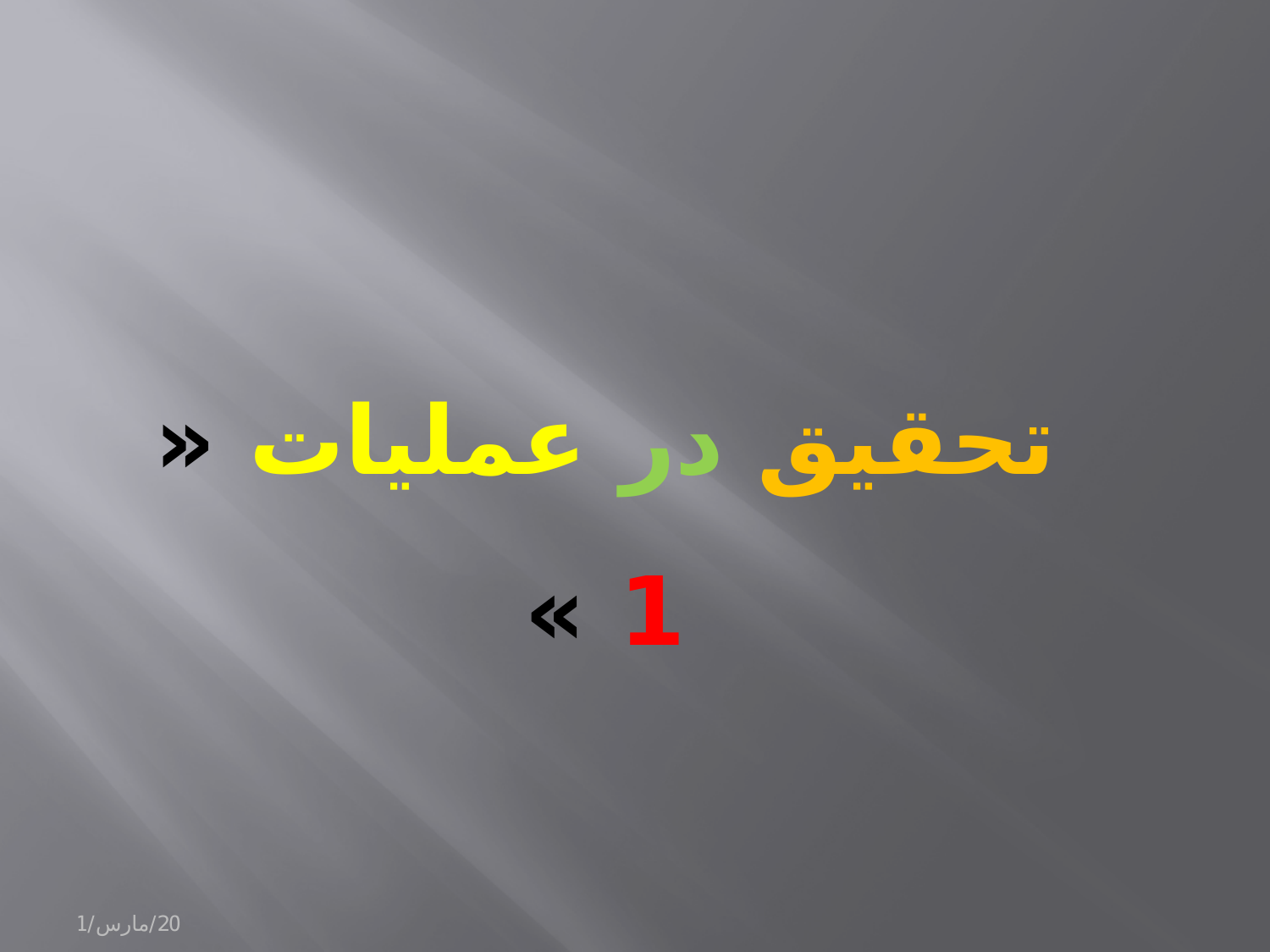

تحقیق در عملیات « 1 »
20/مارس/1